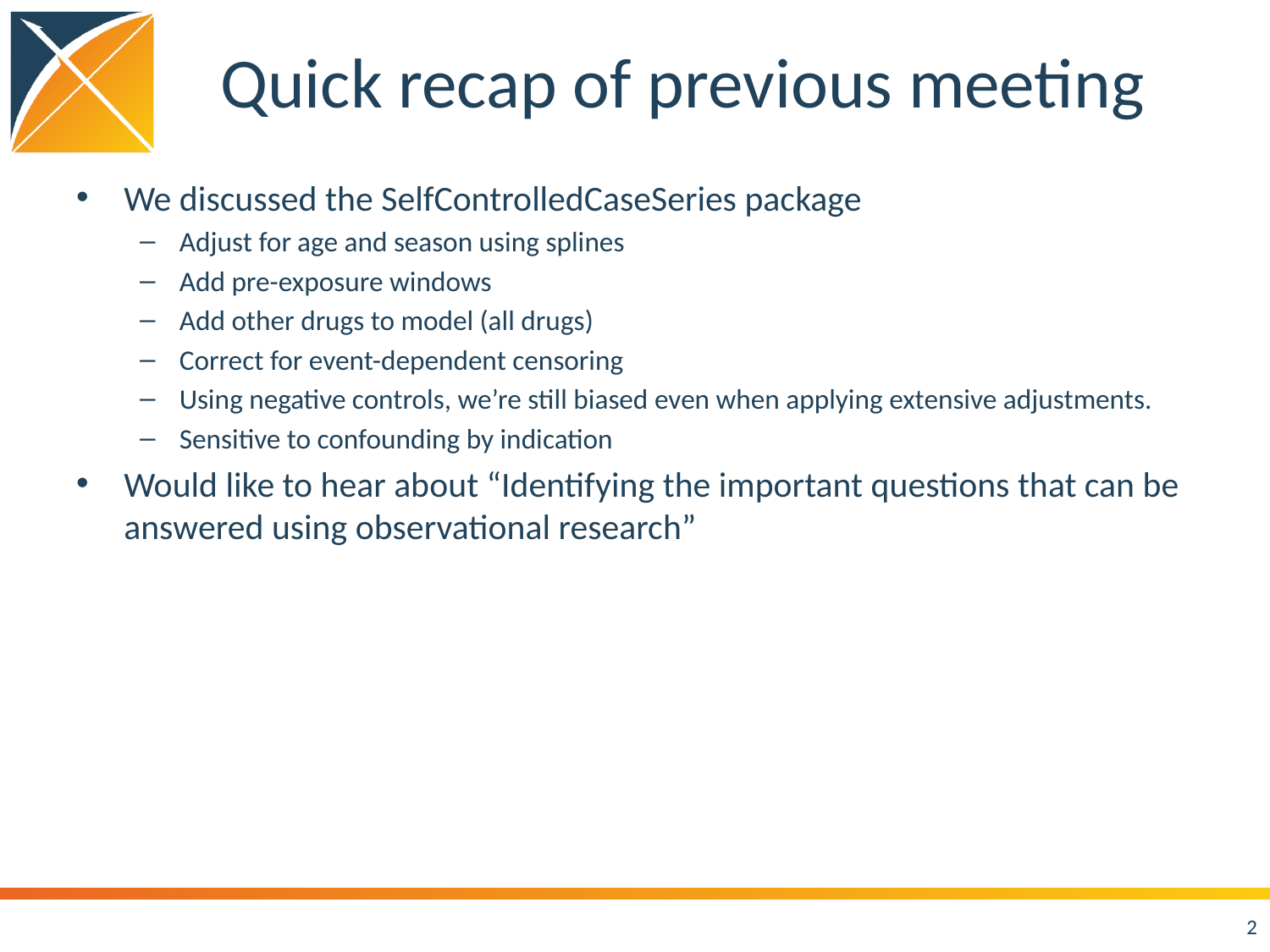

# Quick recap of previous meeting
We discussed the SelfControlledCaseSeries package
Adjust for age and season using splines
Add pre-exposure windows
Add other drugs to model (all drugs)
Correct for event-dependent censoring
Using negative controls, we’re still biased even when applying extensive adjustments.
Sensitive to confounding by indication
Would like to hear about “Identifying the important questions that can be answered using observational research”

2